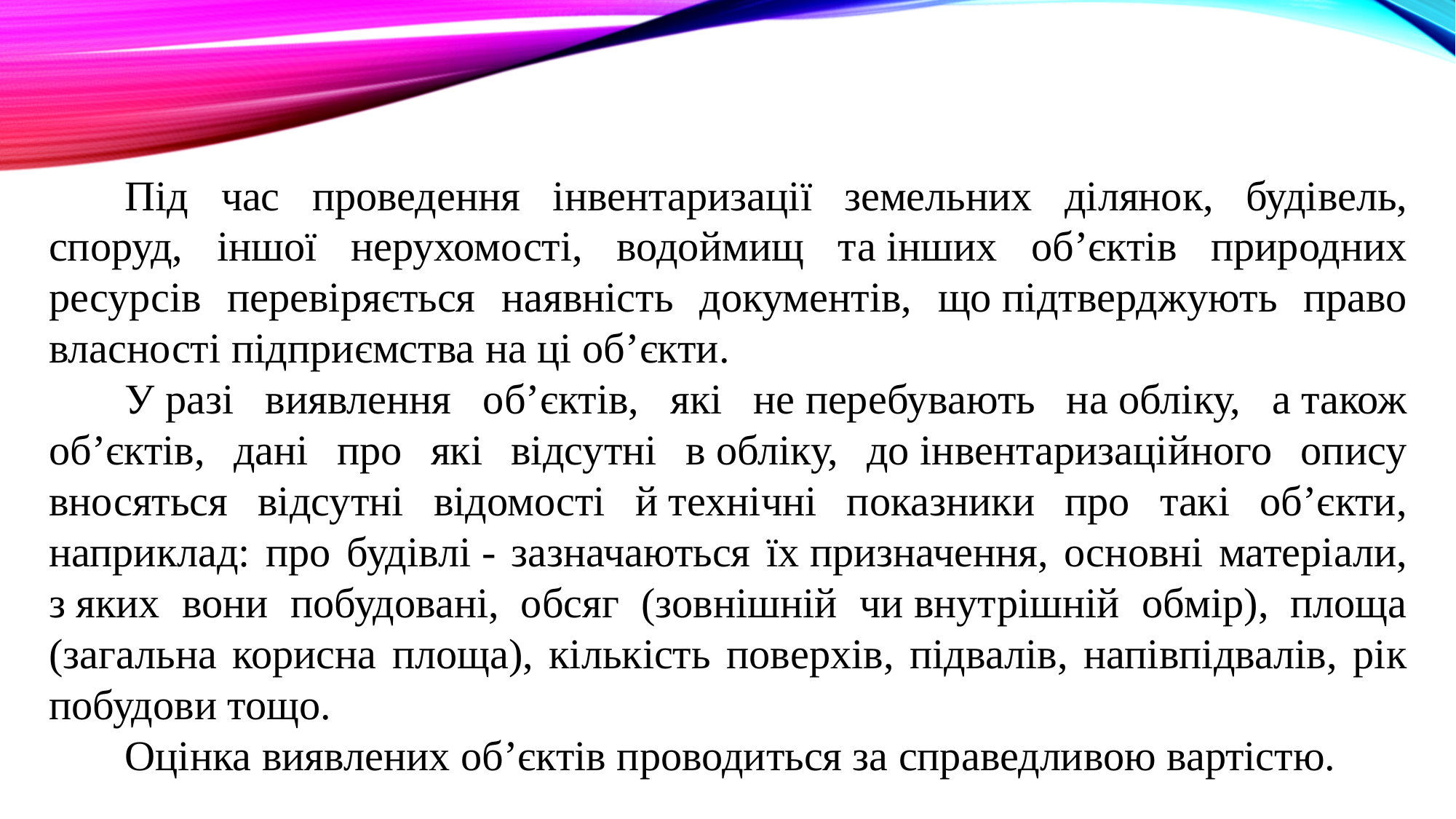

Під час проведення інвентаризації земельних ділянок, будівель, споруд, іншої нерухомості, водоймищ та інших об’єктів природних ресурсів перевіряється наявність документів, що підтверджують право власності підприємства на ці об’єкти.
У разі виявлення об’єктів, які не перебувають на обліку, а також об’єктів, дані про які відсутні в обліку, до інвентаризаційного опису вносяться відсутні відомості й технічні показники про такі об’єкти, наприклад: про будівлі - зазначаються їх призначення, основні матеріали, з яких вони побудовані, обсяг (зовнішній чи внутрішній обмір), площа (загальна корисна площа), кількість поверхів, підвалів, напівпідвалів, рік побудови тощо.
Оцінка виявлених об’єктів проводиться за справедливою вартістю.